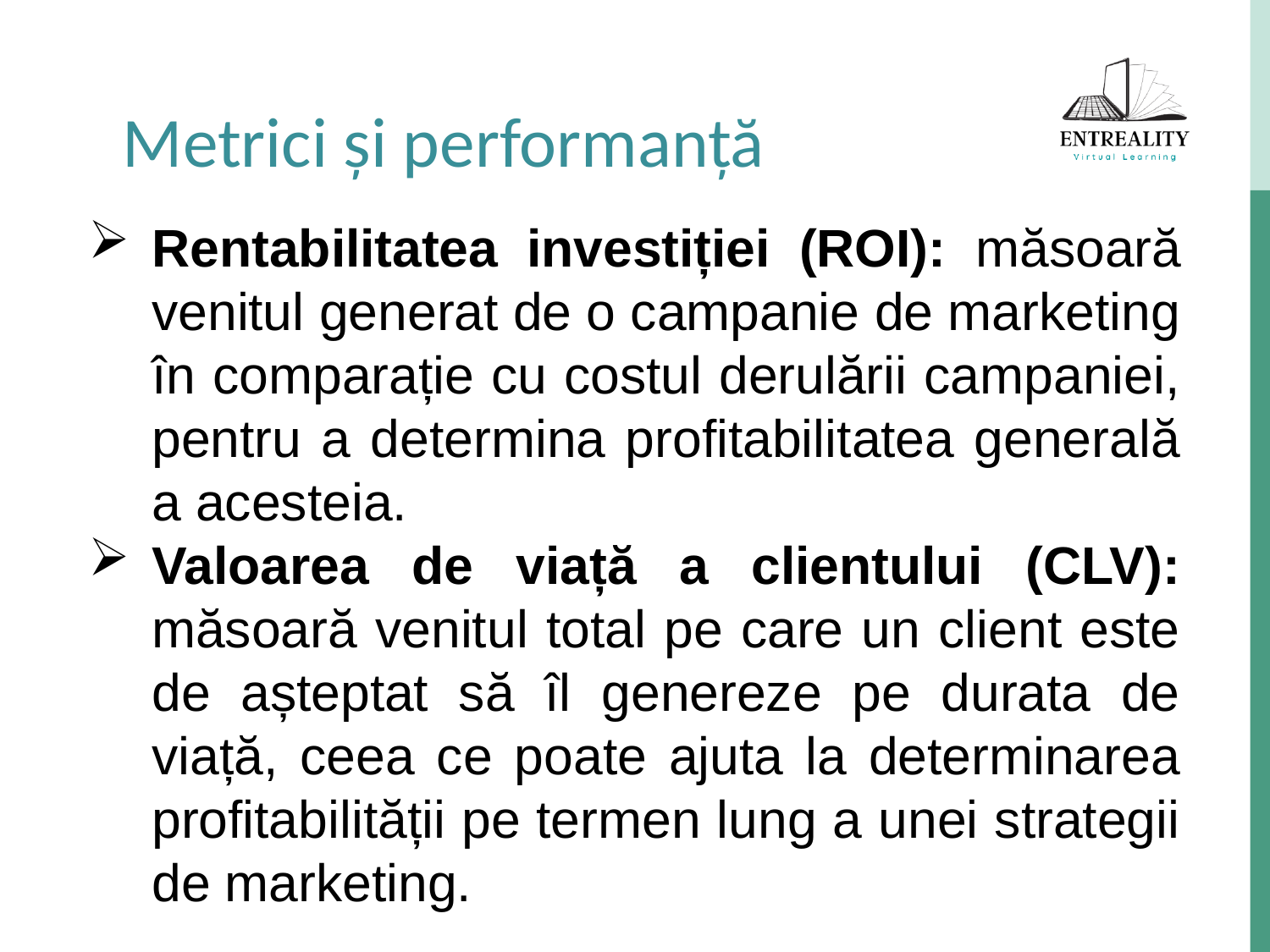

Metrici și performanță
Rentabilitatea investiției (ROI): măsoară venitul generat de o campanie de marketing în comparație cu costul derulării campaniei, pentru a determina profitabilitatea generală a acesteia.
Valoarea de viață a clientului (CLV): măsoară venitul total pe care un client este de așteptat să îl genereze pe durata de viață, ceea ce poate ajuta la determinarea profitabilității pe termen lung a unei strategii de marketing.